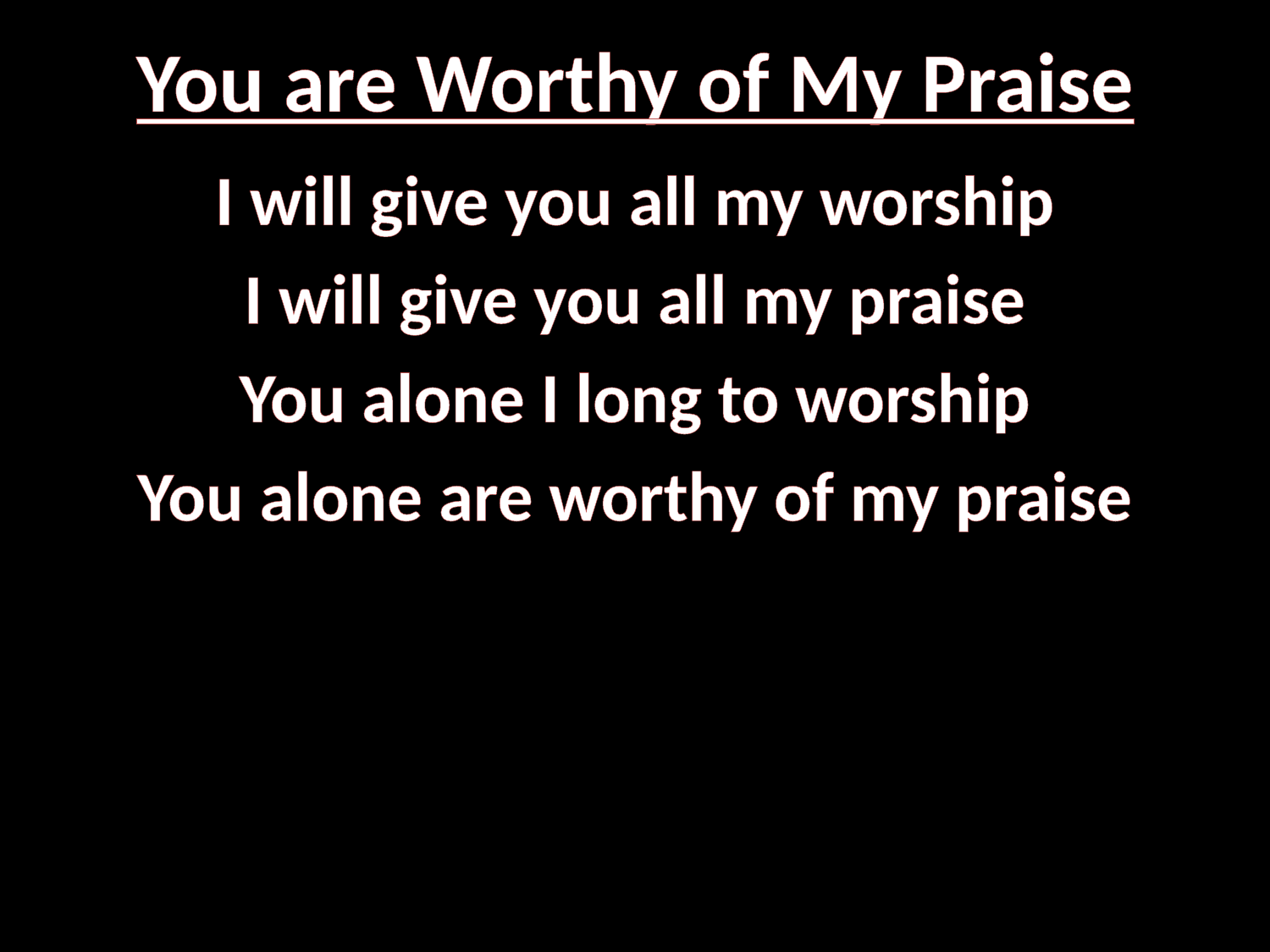

# You are Worthy of My Praise
I will give you all my worship
I will give you all my praise
You alone I long to worship
You alone are worthy of my praise